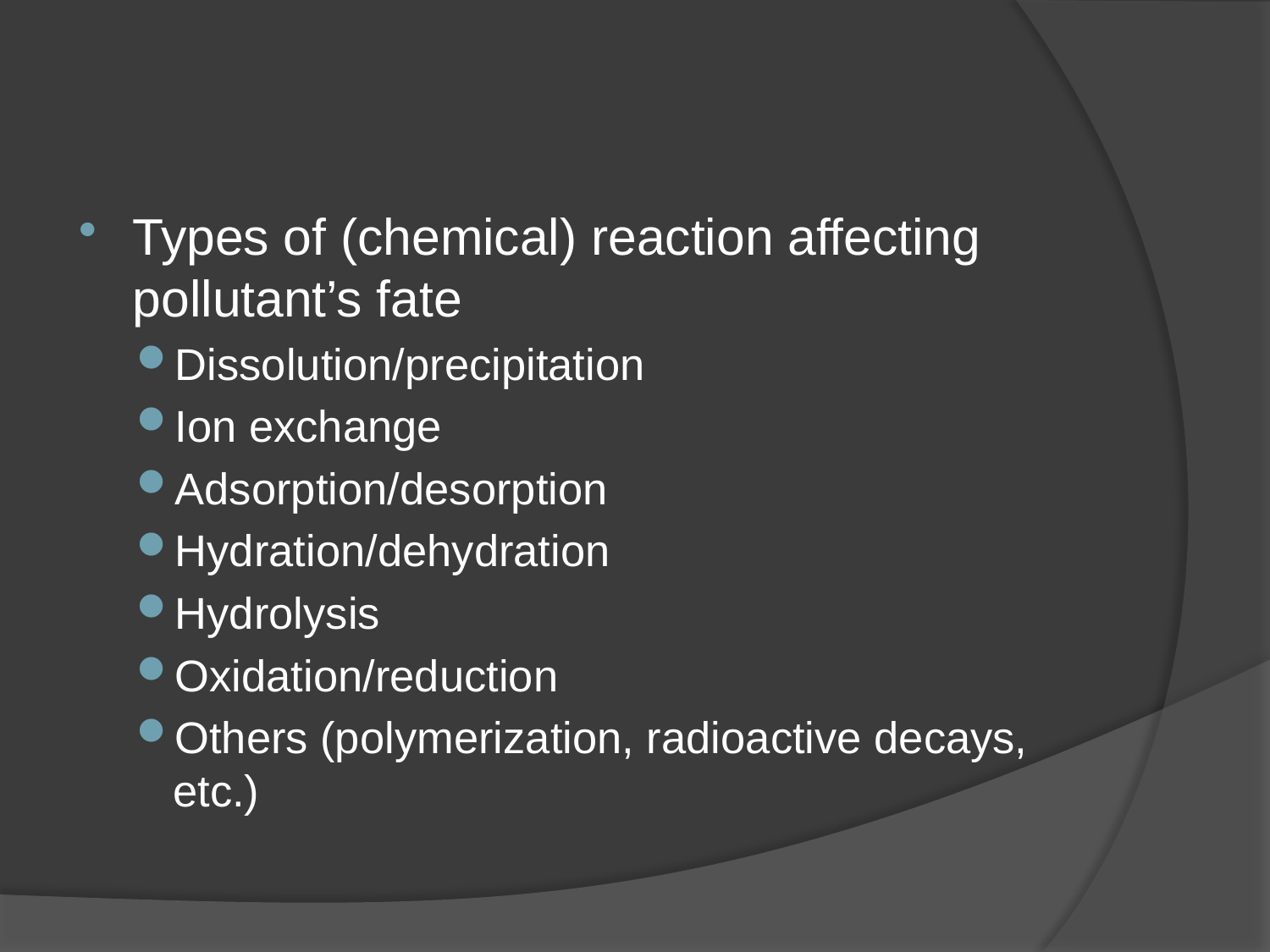

Types of (chemical) reaction affecting pollutant’s fate
Dissolution/precipitation
Ion exchange
Adsorption/desorption
Hydration/dehydration
Hydrolysis
Oxidation/reduction
Others (polymerization, radioactive decays, etc.)